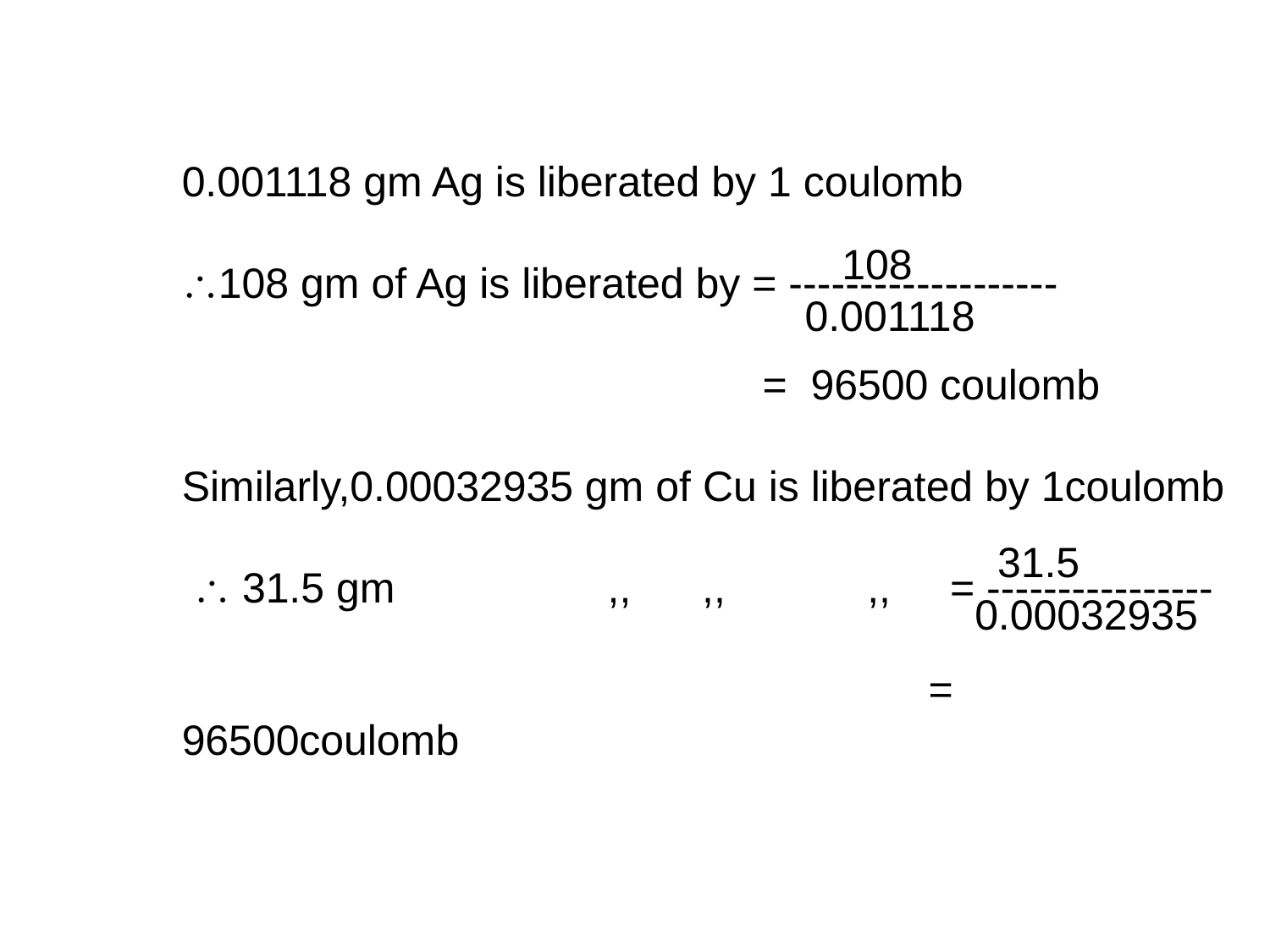

0.001118 gm Ag is liberated by 1 coulomb

∴108 gm of Ag is liberated by = -------------------

                                                 =  96500 coulomb

Similarly,0.00032935 gm of Cu is liberated by 1coulomb

 ∴ 31.5 gm                  ,,      ,,            ,,     = ----------------

                                                               = 96500coulomb

108
0.001118
31.5
0.00032935